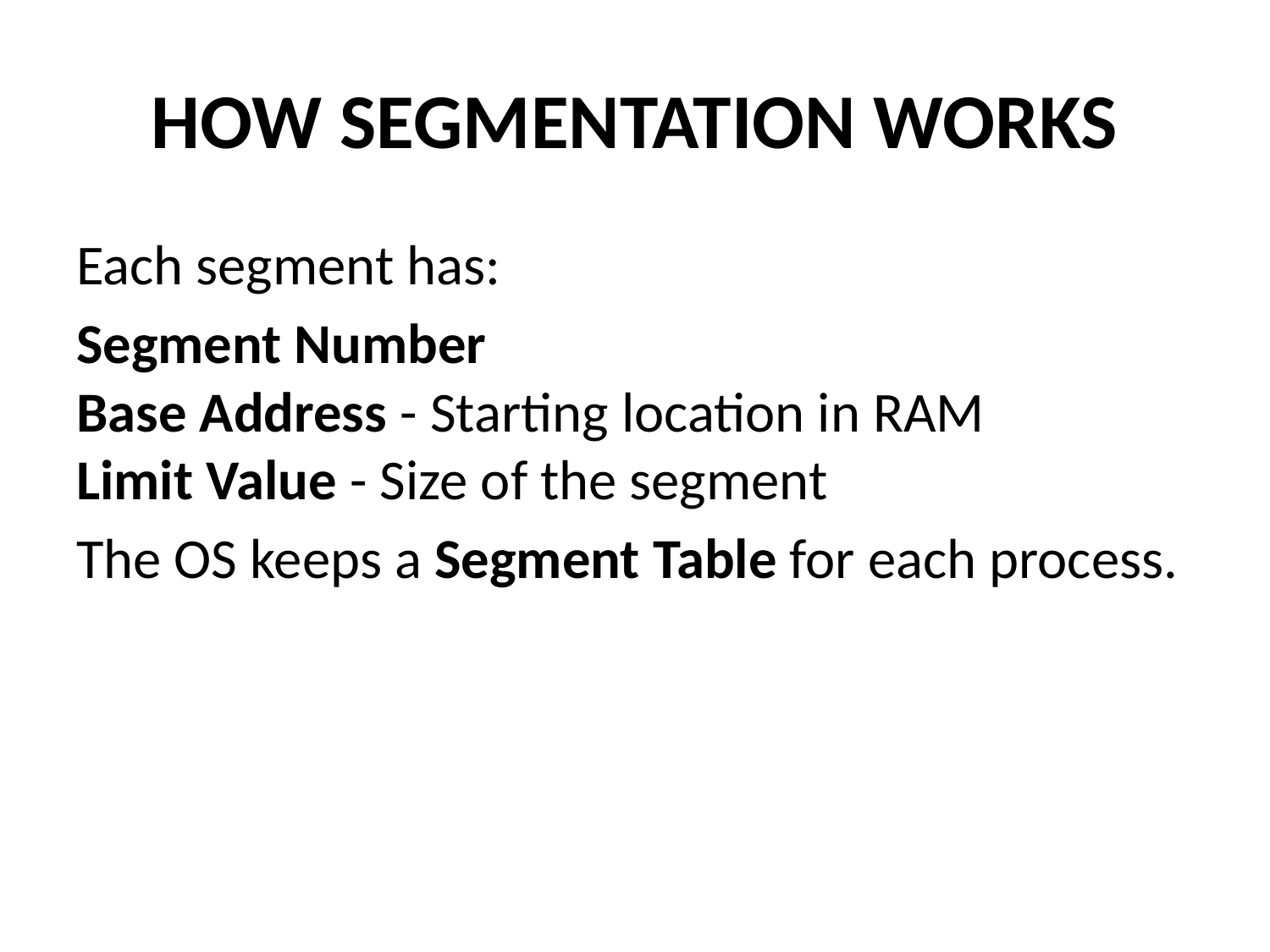

# HOW SEGMENTATION WORKS
Each segment has:
Segment Number
Base Address - Starting location in RAM
Limit Value - Size of the segment
The OS keeps a Segment Table for each process.